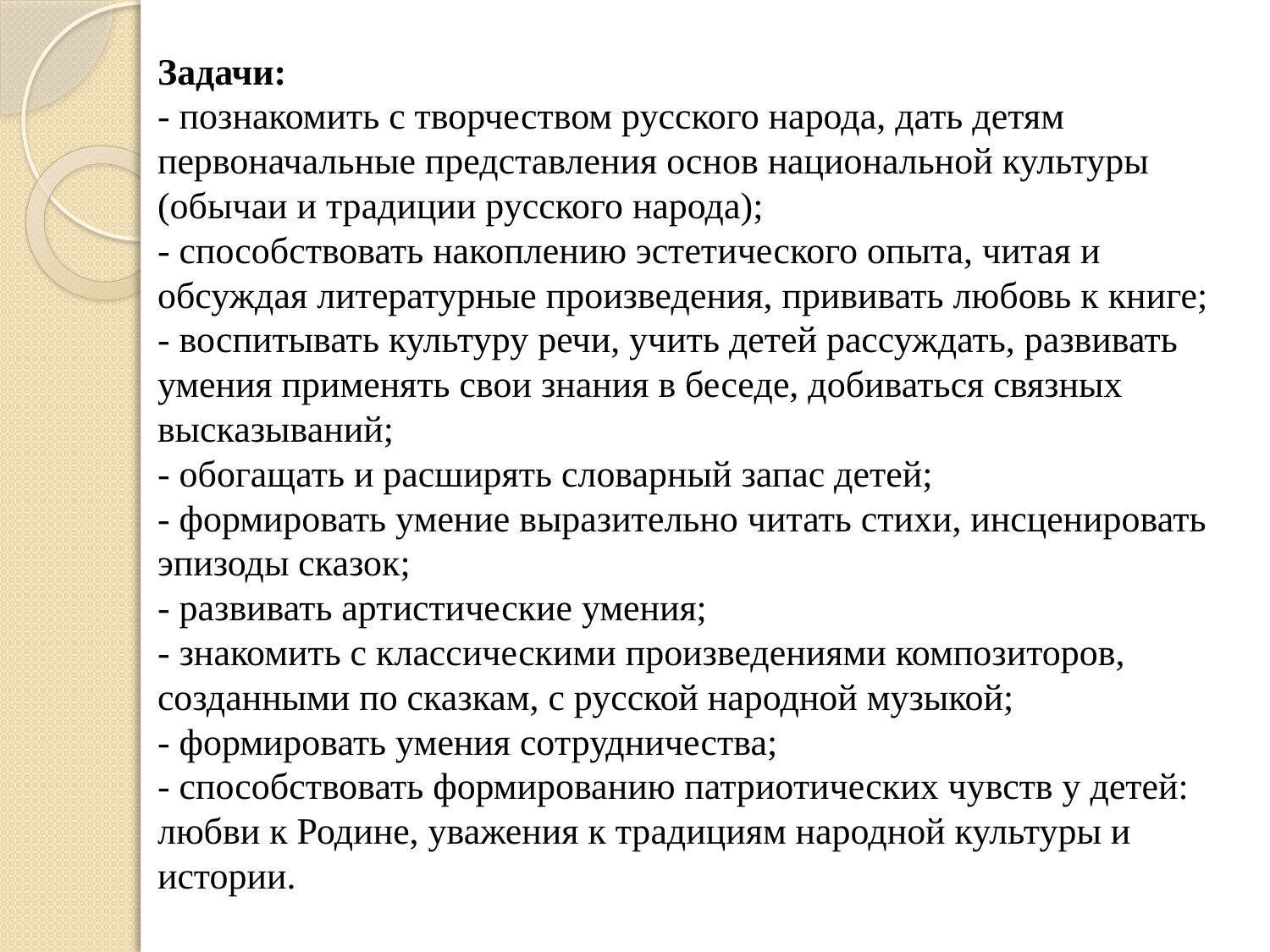

# Задачи: - познакомить с творчеством русского народа, дать детям первоначальные представления основ национальной культуры (обычаи и традиции русского народа); - способствовать накоплению эстетического опыта, читая и обсуждая литературные произведения, прививать любовь к книге; - воспитывать культуру речи, учить детей рассуждать, развивать умения применять свои знания в беседе, добиваться связных высказываний; - обогащать и расширять словарный запас детей; - формировать умение выразительно читать стихи, инсценировать эпизоды сказок; - развивать артистические умения; - знакомить с классическими произведениями композиторов, созданными по сказкам, с русской народной музыкой; - формировать умения сотрудничества; - способствовать формированию патриотических чувств у детей: любви к Родине, уважения к традициям народной культуры и истории.